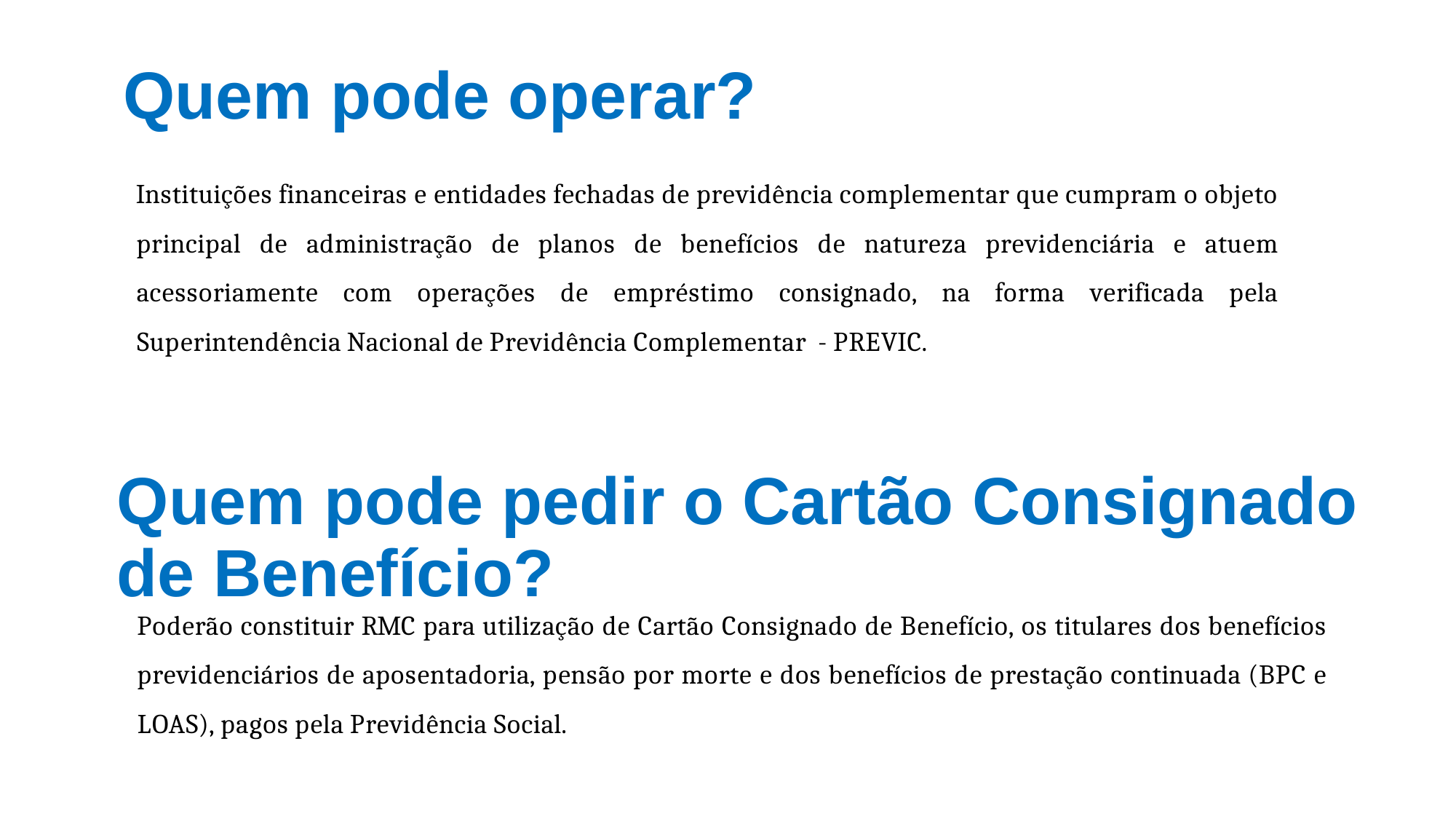

# Quem pode operar?
Instituições financeiras e entidades fechadas de previdência complementar que cumpram o objeto principal de administração de planos de benefícios de natureza previdenciária e atuem acessoriamente com operações de empréstimo consignado, na forma verificada pela Superintendência Nacional de Previdência Complementar  - PREVIC.

Quem pode pedir o Cartão Consignado de Benefício?

Poderão constituir RMC para utilização de Cartão Consignado de Benefício, os titulares dos benefícios previdenciários de aposentadoria, pensão por morte e dos benefícios de prestação continuada (BPC e LOAS), pagos pela Previdência Social.